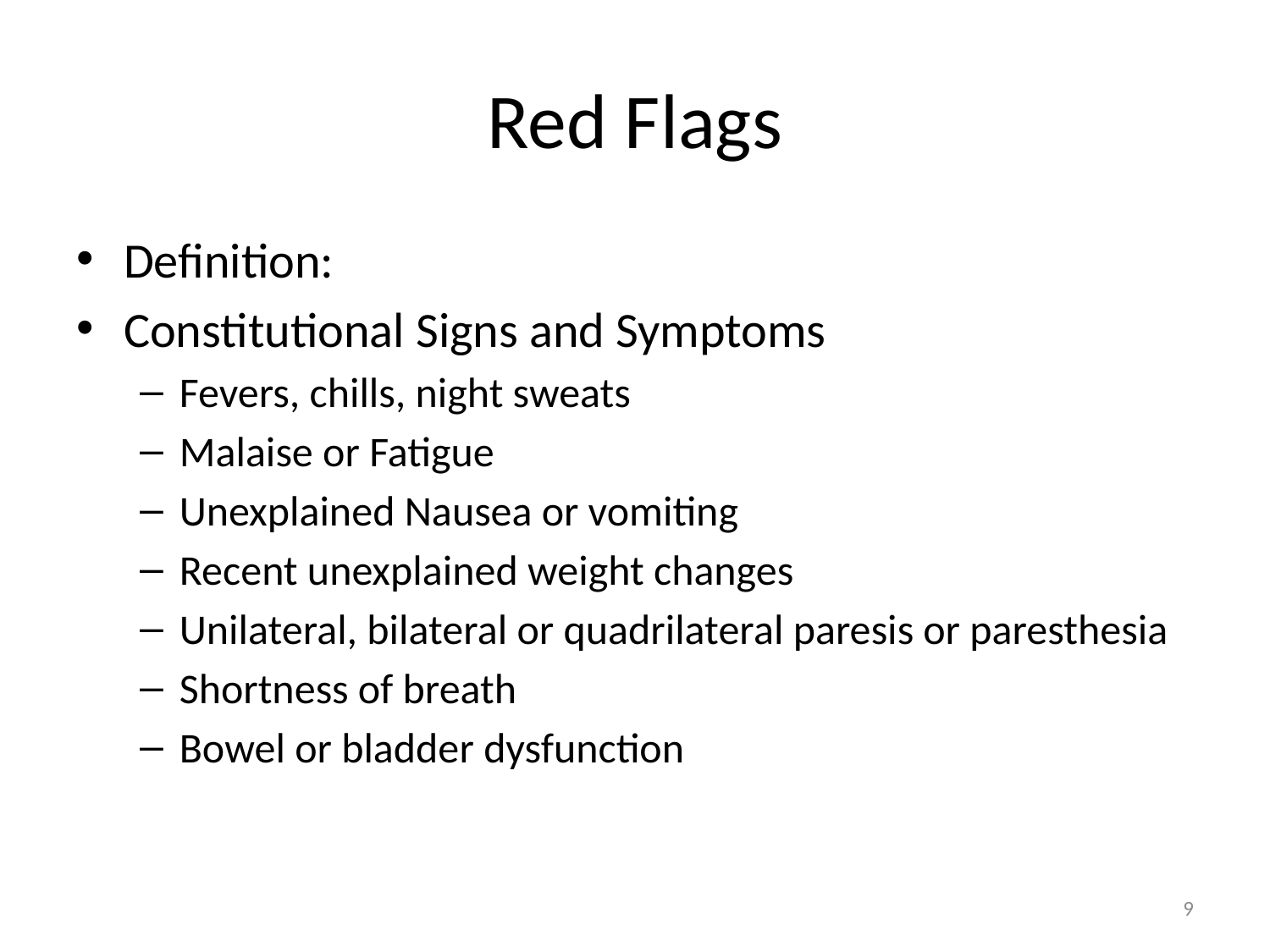

# Red Flags
Definition:
Constitutional Signs and Symptoms
Fevers, chills, night sweats
Malaise or Fatigue
Unexplained Nausea or vomiting
Recent unexplained weight changes
Unilateral, bilateral or quadrilateral paresis or paresthesia
Shortness of breath
Bowel or bladder dysfunction

9